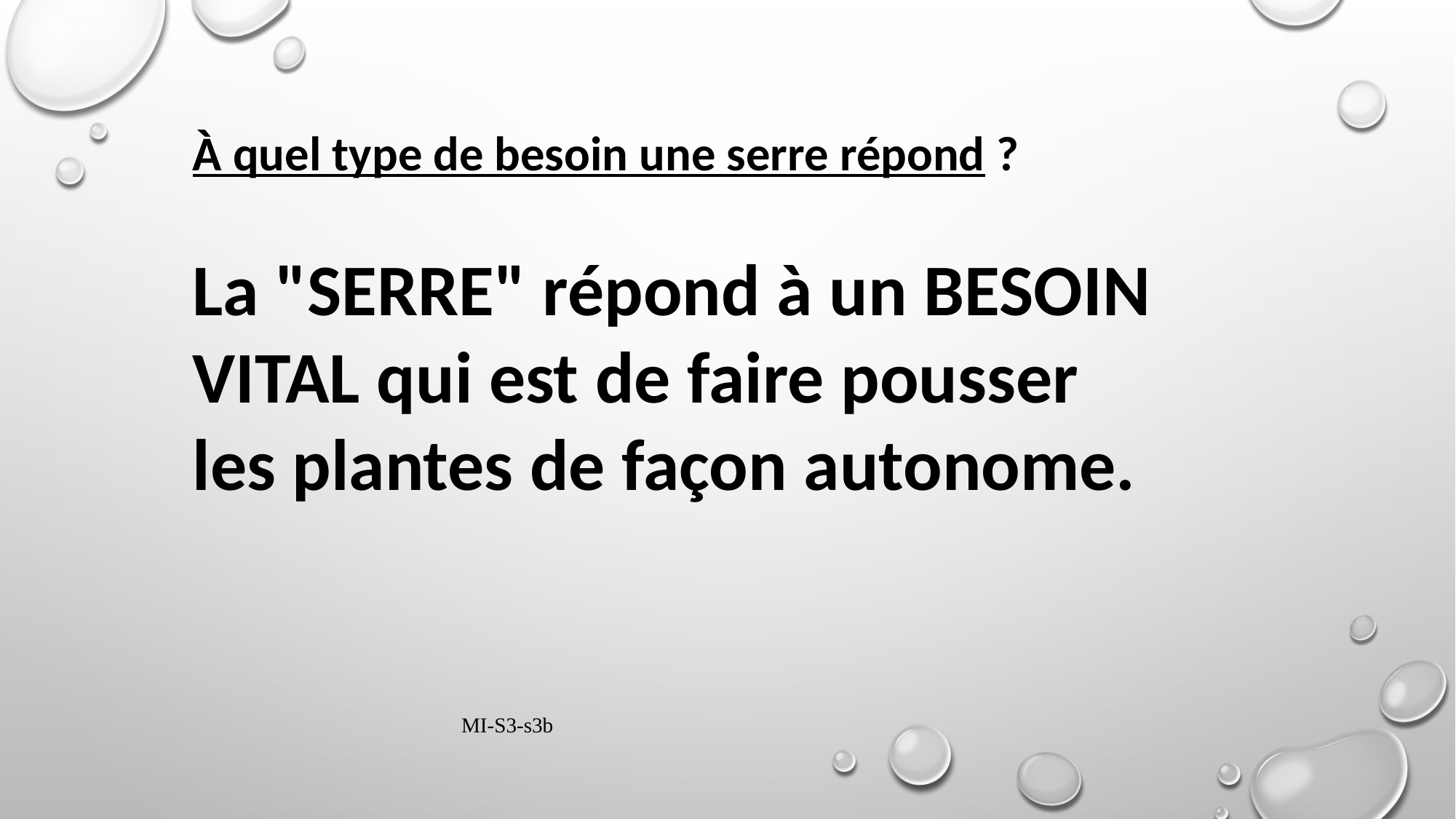

À quel type de besoin une serre répond ?
La "SERRE" répond à un Besoin Vital qui est de faire pousser les plantes de façon autonome.
MI-S3-s3b